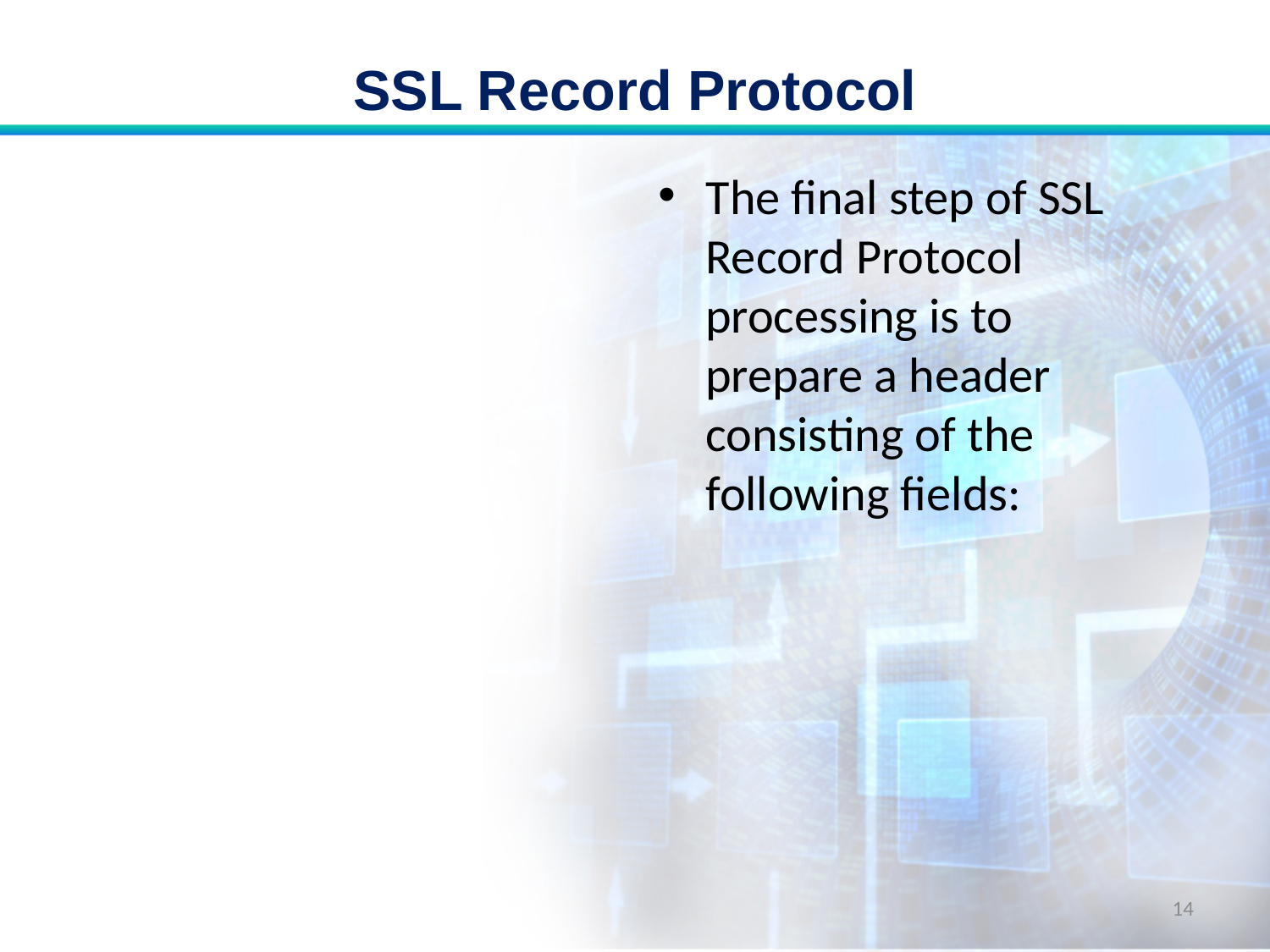

# SSL Record Protocol
The final step of SSL Record Protocol processing is to prepare a header consisting of the following fields:
14